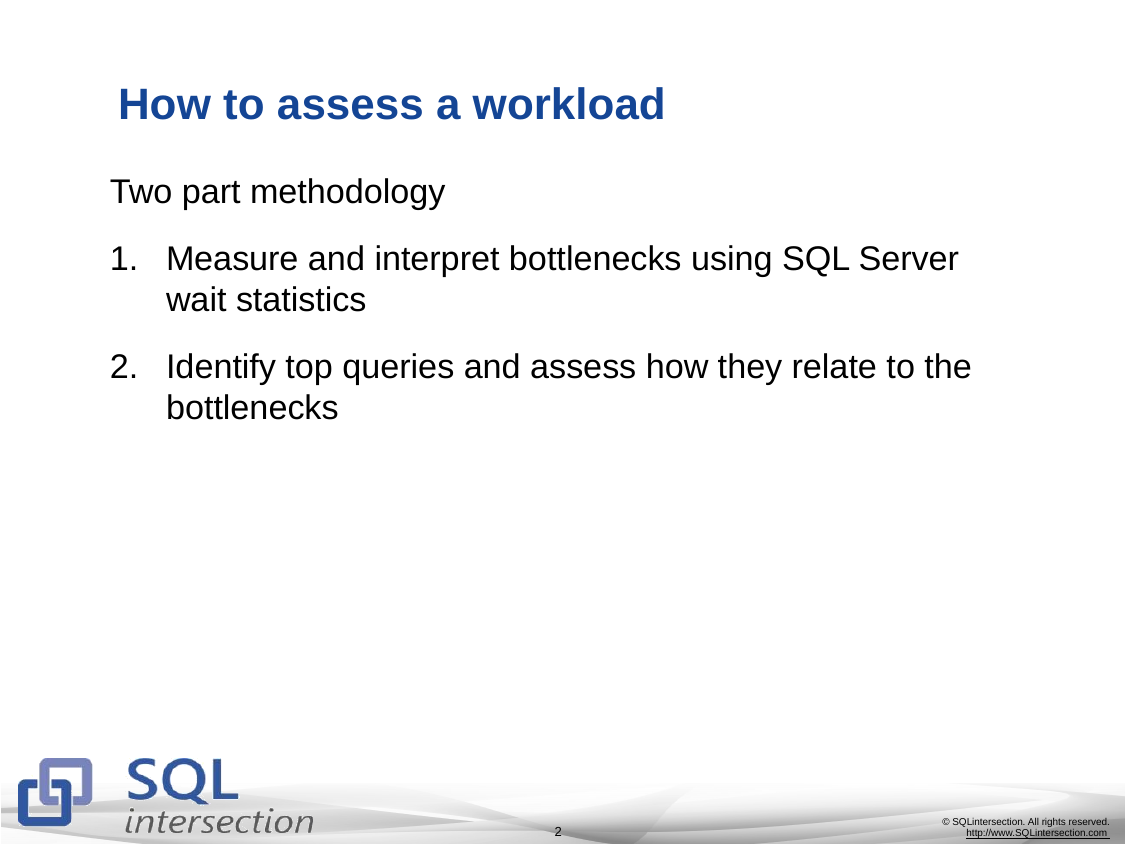

# How to assess a workload
Two part methodology
Measure and interpret bottlenecks using SQL Server wait statistics
Identify top queries and assess how they relate to the bottlenecks